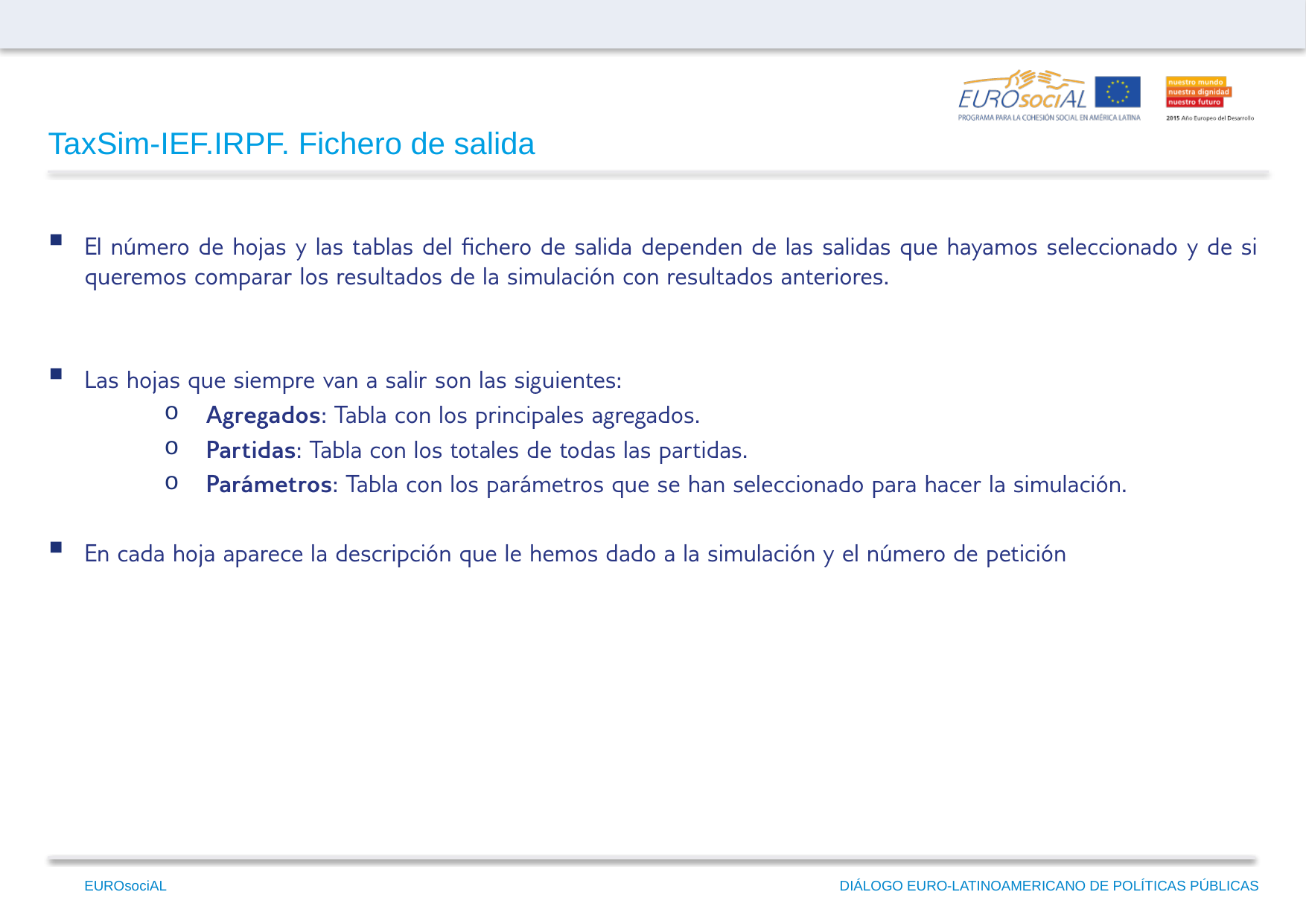

TaxSim-IEF.IRPF. Fichero de salida
El número de hojas y las tablas del fichero de salida dependen de las salidas que hayamos seleccionado y de si queremos comparar los resultados de la simulación con resultados anteriores.

Las hojas que siempre van a salir son las siguientes:
Agregados: Tabla con los principales agregados.
Partidas: Tabla con los totales de todas las partidas.
Parámetros: Tabla con los parámetros que se han seleccionado para hacer la simulación.

En cada hoja aparece la descripción que le hemos dado a la simulación y el número de petición